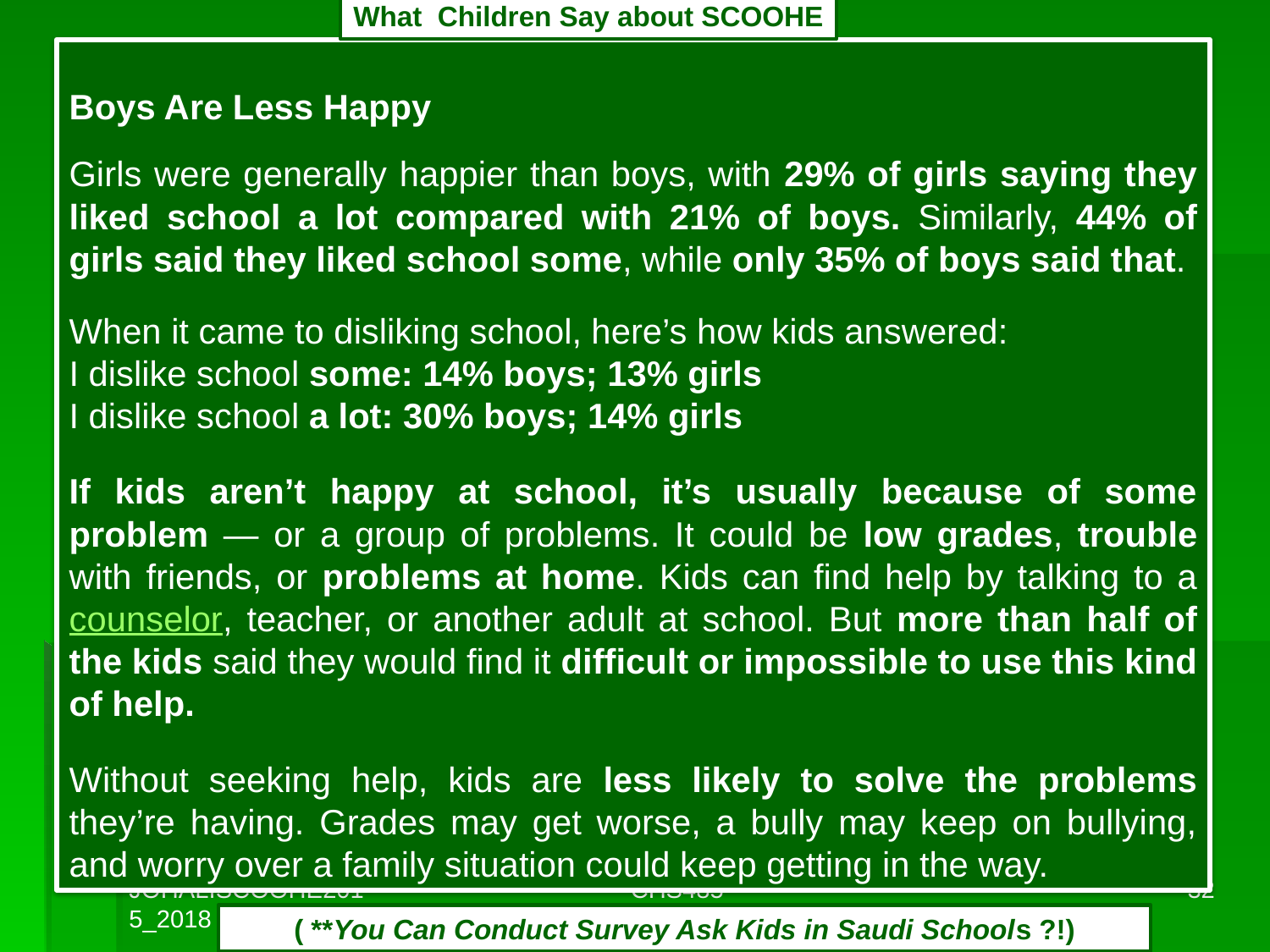

What  Children Say about SCOOHE

Boys Are Less Happy

Girls were generally happier than boys, with 29% of girls saying they liked school a lot compared with 21% of boys. Similarly, 44% of girls said they liked school some, while only 35% of boys said that.

When it came to disliking school, here’s how kids answered:
I dislike school some: 14% boys; 13% girls
I dislike school a lot: 30% boys; 14% girls

If kids aren’t happy at school, it’s usually because of some problem — or a group of problems. It could be low grades, trouble with friends, or problems at home. Kids can find help by talking to a counselor, teacher, or another adult at school. But more than half of the kids said they would find it difficult or impossible to use this kind of help.

Without seeking help, kids are less likely to solve the problems they’re having. Grades may get worse, a bully may keep on bullying, and worry over a family situation could keep getting in the way.
JOHALISCOOHE2015_2018
CHS485
32
( **You Can Conduct Survey Ask Kids in Saudi Schools ?!)